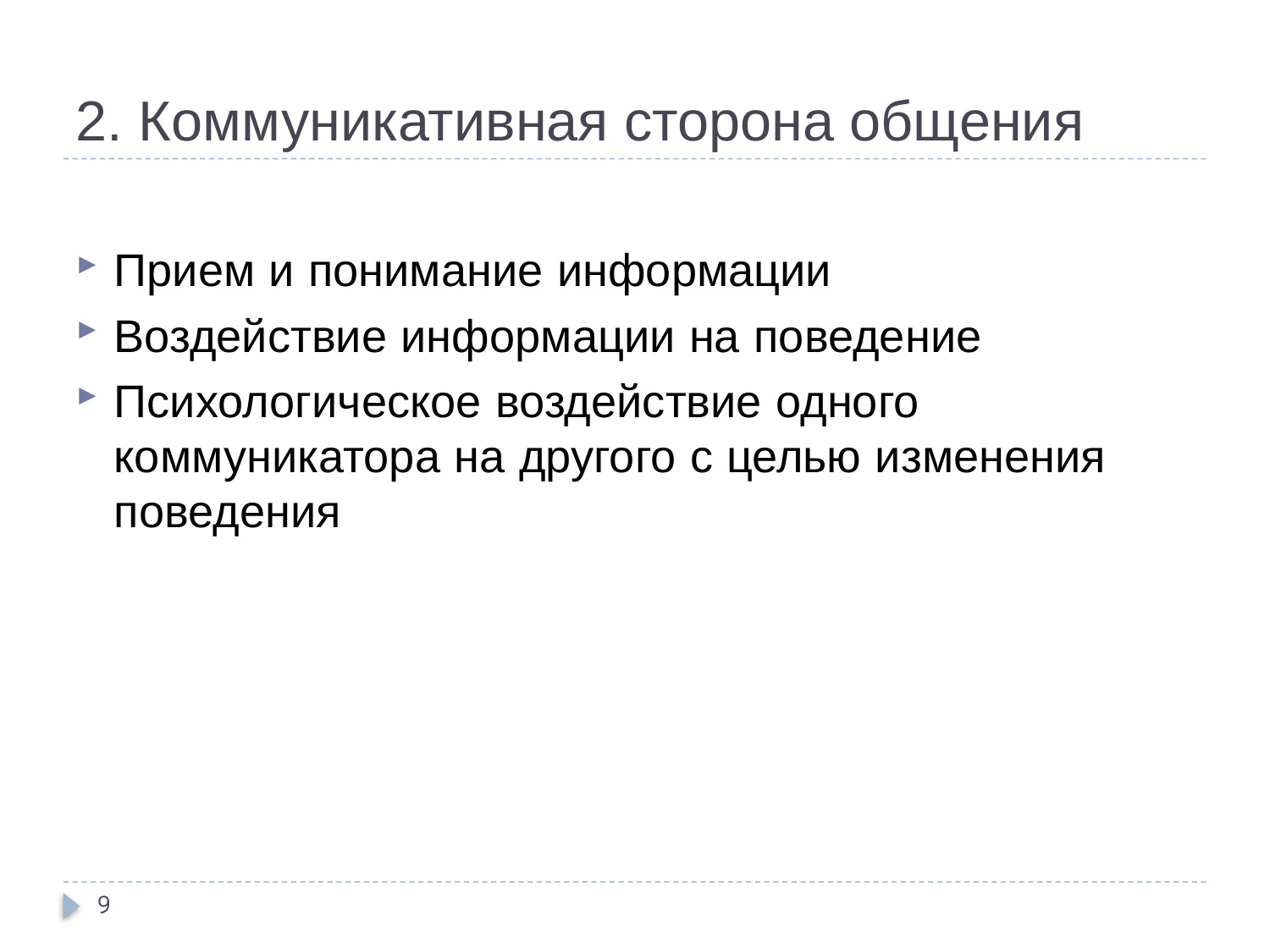

# 2. Коммуникативная сторона общения

Прием и понимание информации
Воздействие информации на поведение
Психологическое воздействие одного коммуникатора на другого с целью изменения поведения
9